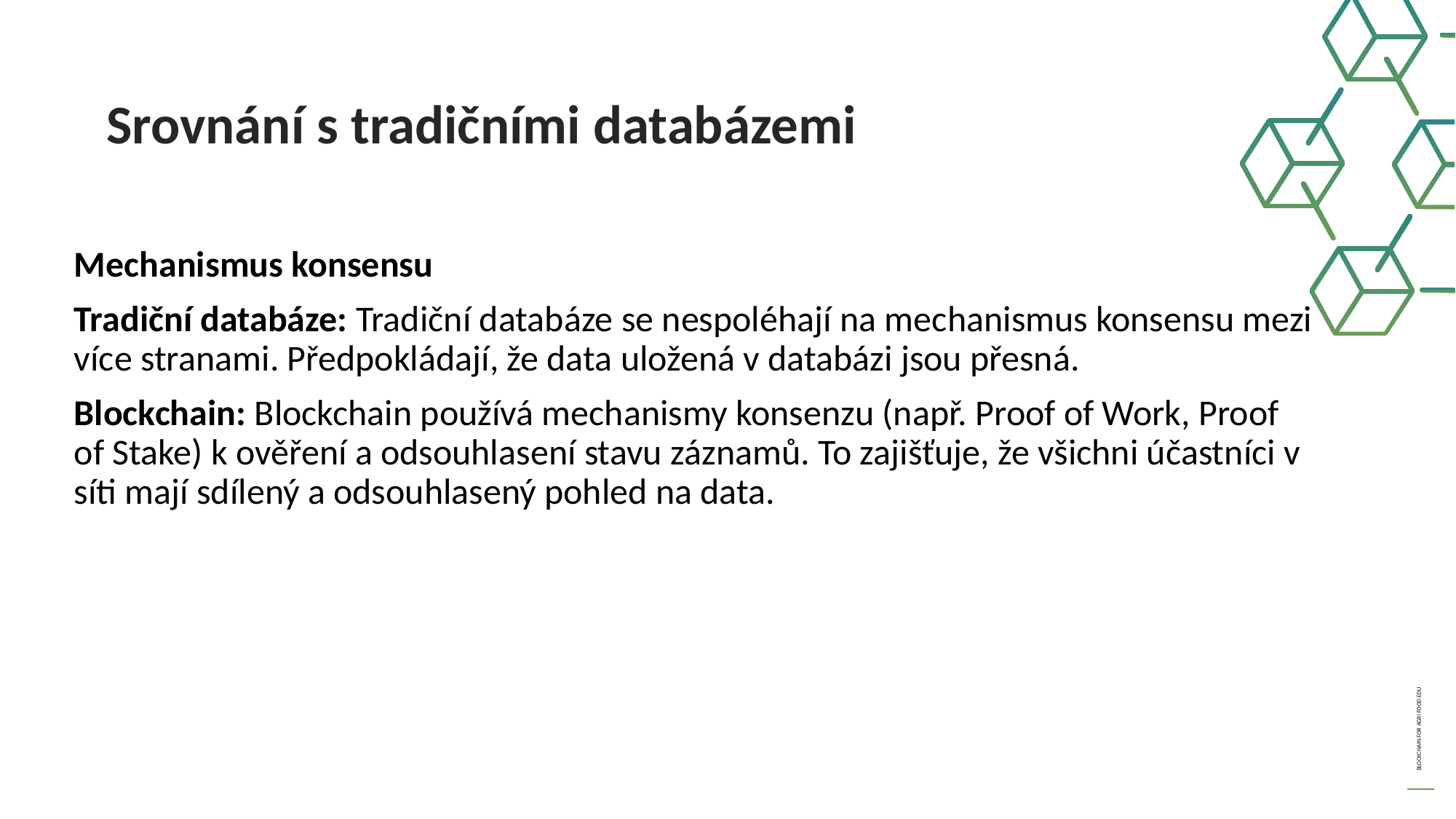

Srovnání s tradičními databázemi
Mechanismus konsensu
Tradiční databáze: Tradiční databáze se nespoléhají na mechanismus konsensu mezi více stranami. Předpokládají, že data uložená v databázi jsou přesná.
Blockchain: Blockchain používá mechanismy konsenzu (např. Proof of Work, Proof of Stake) k ověření a odsouhlasení stavu záznamů. To zajišťuje, že všichni účastníci v síti mají sdílený a odsouhlasený pohled na data.